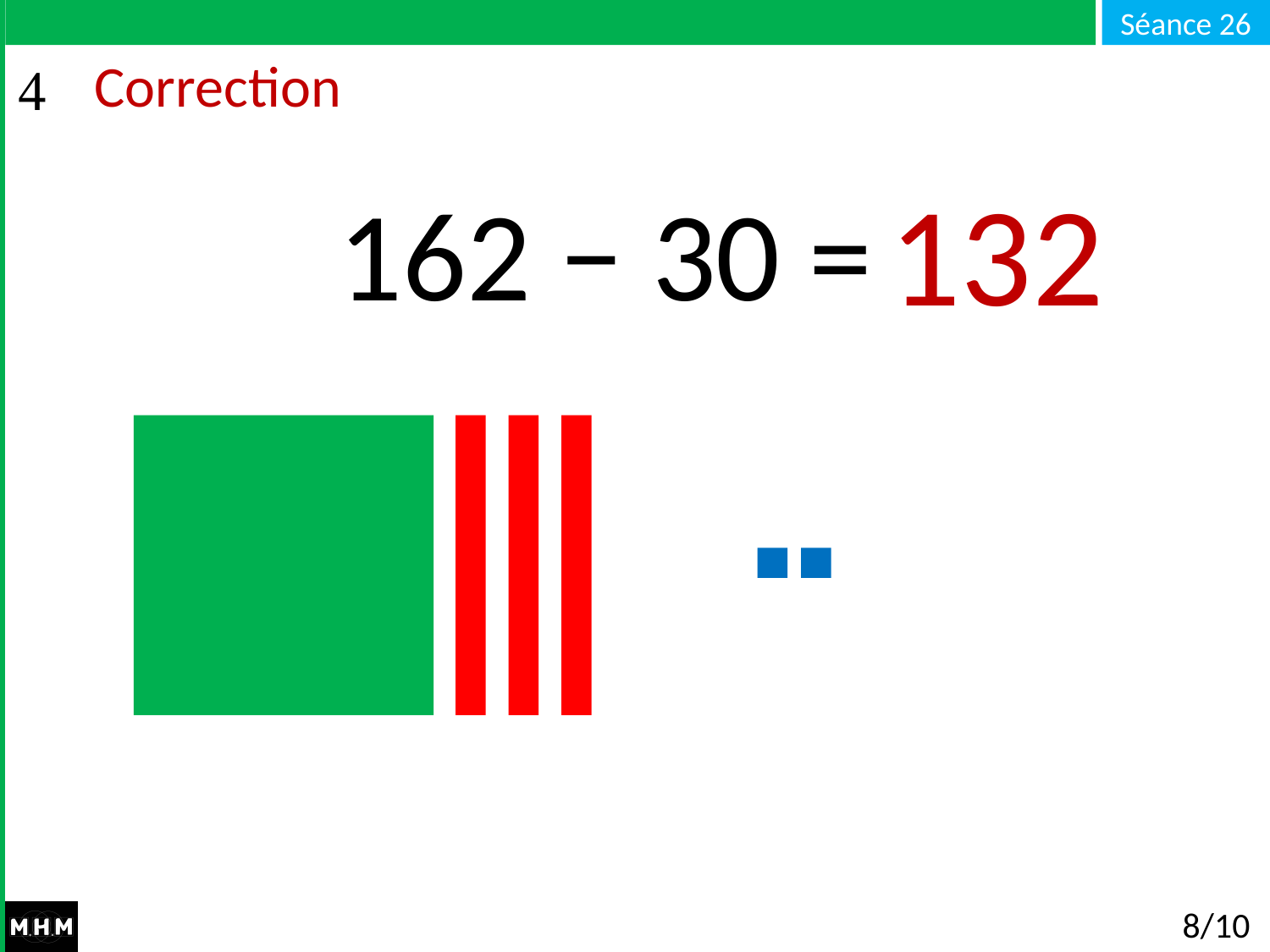

# Correction
132
162 − 30 = …

8/10